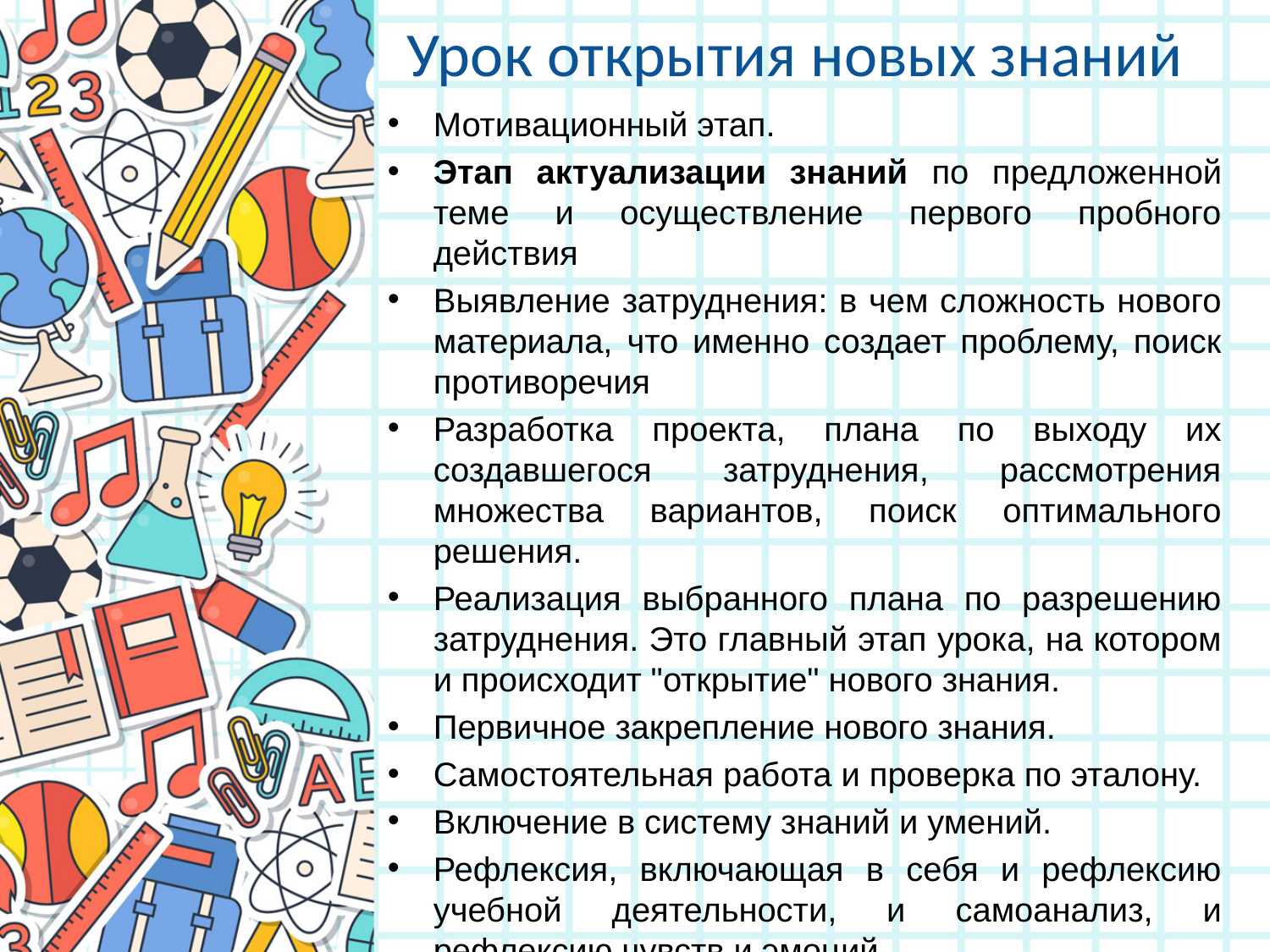

# Урок открытия новых знаний
Мотивационный этап.
Этап актуализации знаний по предложенной теме и осуществление первого пробного действия
Выявление затруднения: в чем сложность нового материала, что именно создает проблему, поиск противоречия
Разработка проекта, плана по выходу их создавшегося затруднения, рассмотрения множества вариантов, поиск оптимального решения.
Реализация выбранного плана по разрешению затруднения. Это главный этап урока, на котором и происходит "открытие" нового знания.
Первичное закрепление нового знания.
Самостоятельная работа и проверка по эталону.
Включение в систему знаний и умений.
Рефлексия, включающая в себя и рефлексию учебной деятельности, и самоанализ, и рефлексию чувств и эмоций.